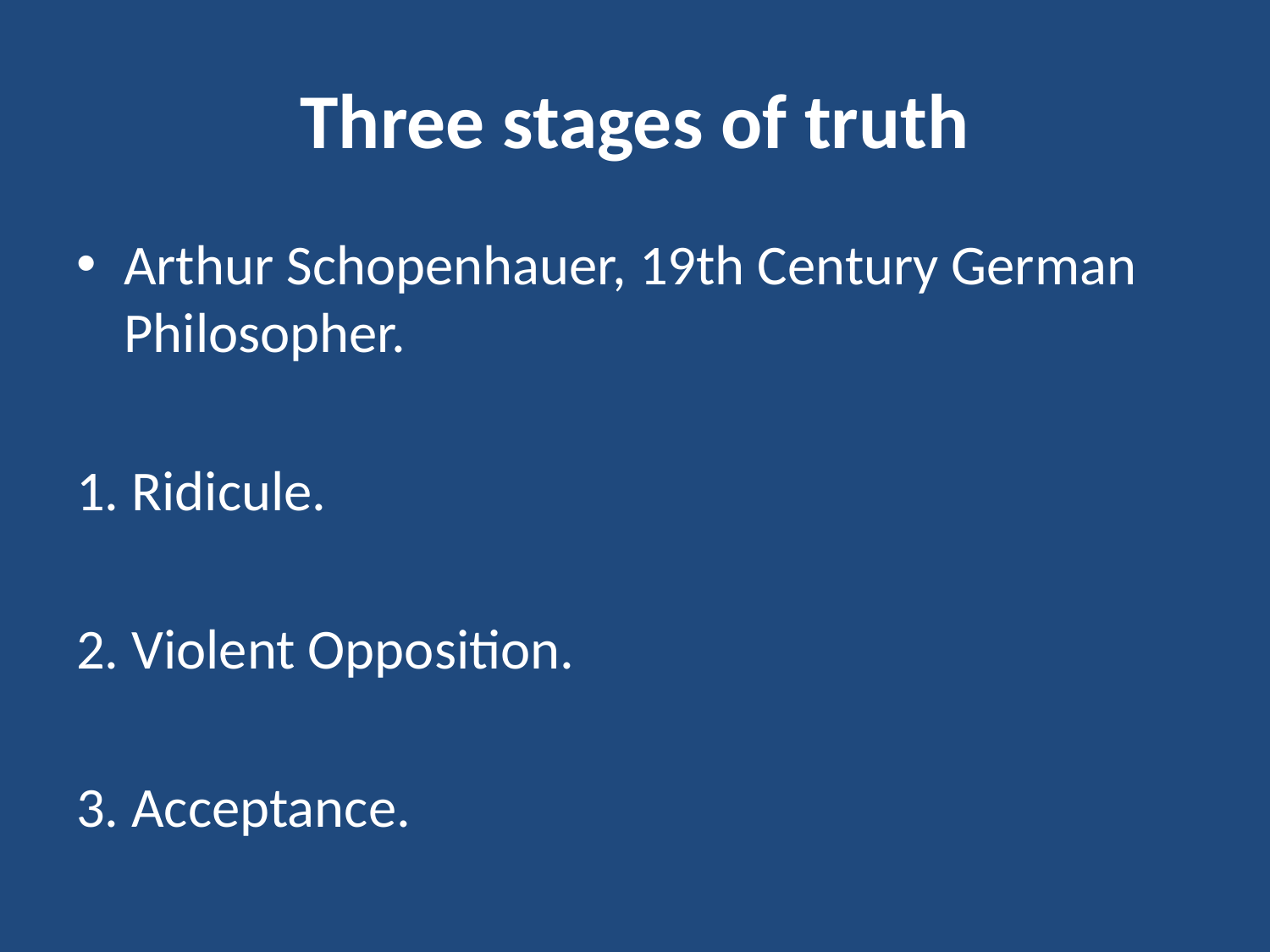

# Three stages of truth
Arthur Schopenhauer, 19th Century German Philosopher.

1. Ridicule.

2. Violent Opposition.

3. Acceptance.